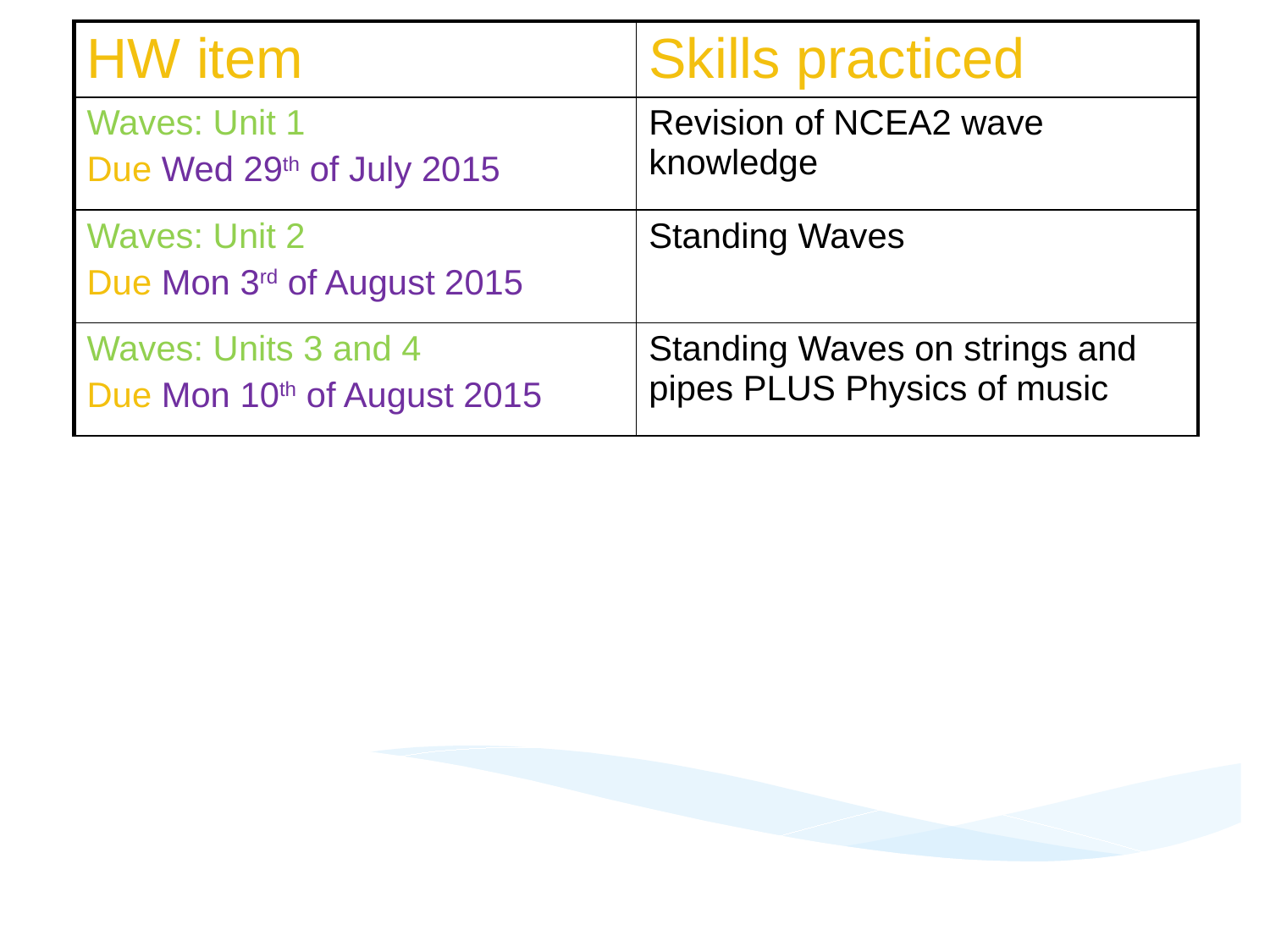

| HW item | Skills practiced |
| --- | --- |
| Waves: Unit 1 Due Wed 29th of July 2015 | Revision of NCEA2 wave knowledge |
| Waves: Unit 2 Due Mon 3rd of August 2015 | Standing Waves |
| Waves: Units 3 and 4 Due Mon 10th of August 2015 | Standing Waves on strings and pipes PLUS Physics of music |